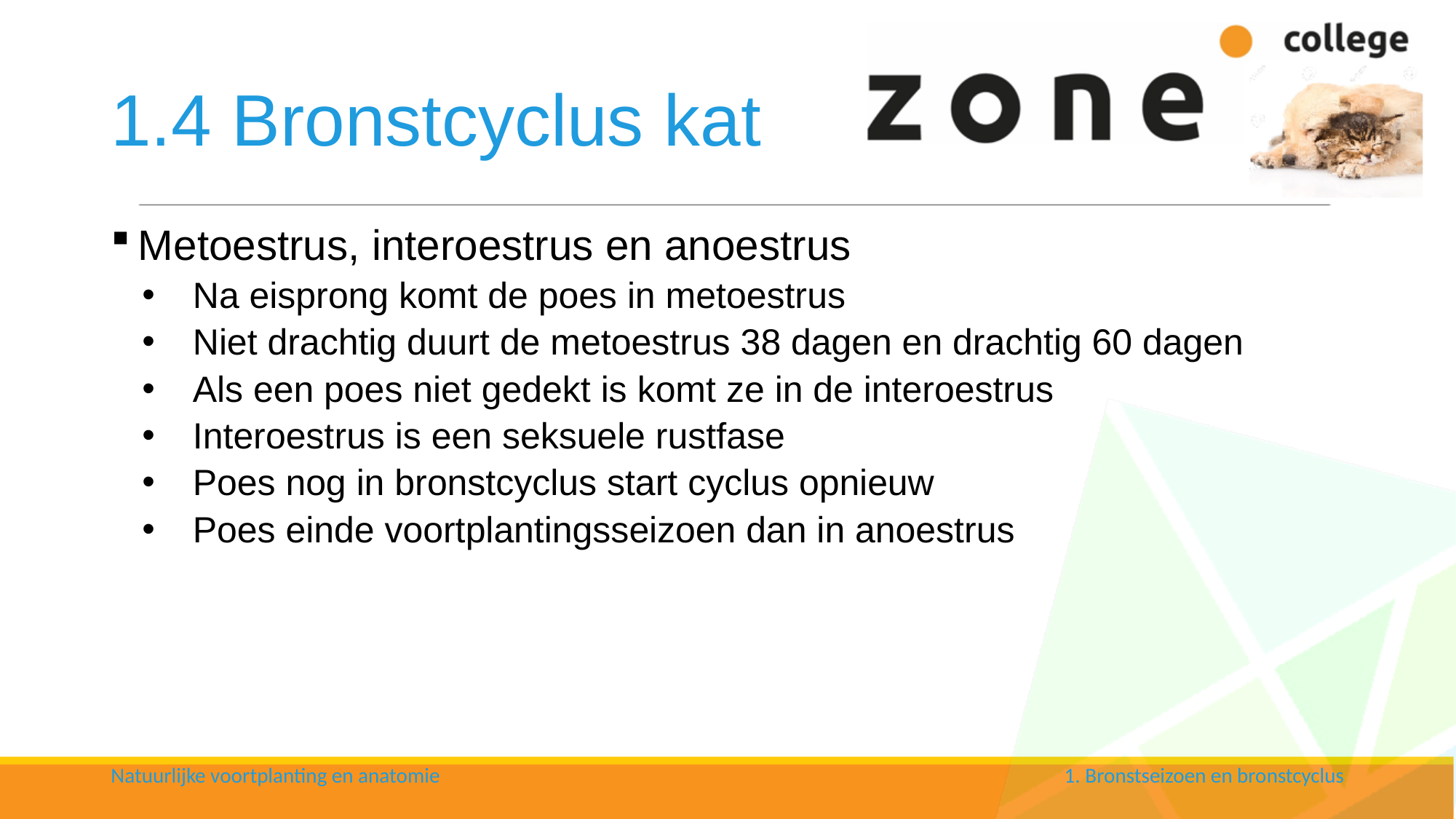

# 1.4 Bronstcyclus kat
Metoestrus, interoestrus en anoestrus
Na eisprong komt de poes in metoestrus
Niet drachtig duurt de metoestrus 38 dagen en drachtig 60 dagen
Als een poes niet gedekt is komt ze in de interoestrus
Interoestrus is een seksuele rustfase
Poes nog in bronstcyclus start cyclus opnieuw
Poes einde voortplantingsseizoen dan in anoestrus

1. Bronstseizoen en bronstcyclus
Natuurlijke voortplanting en anatomie